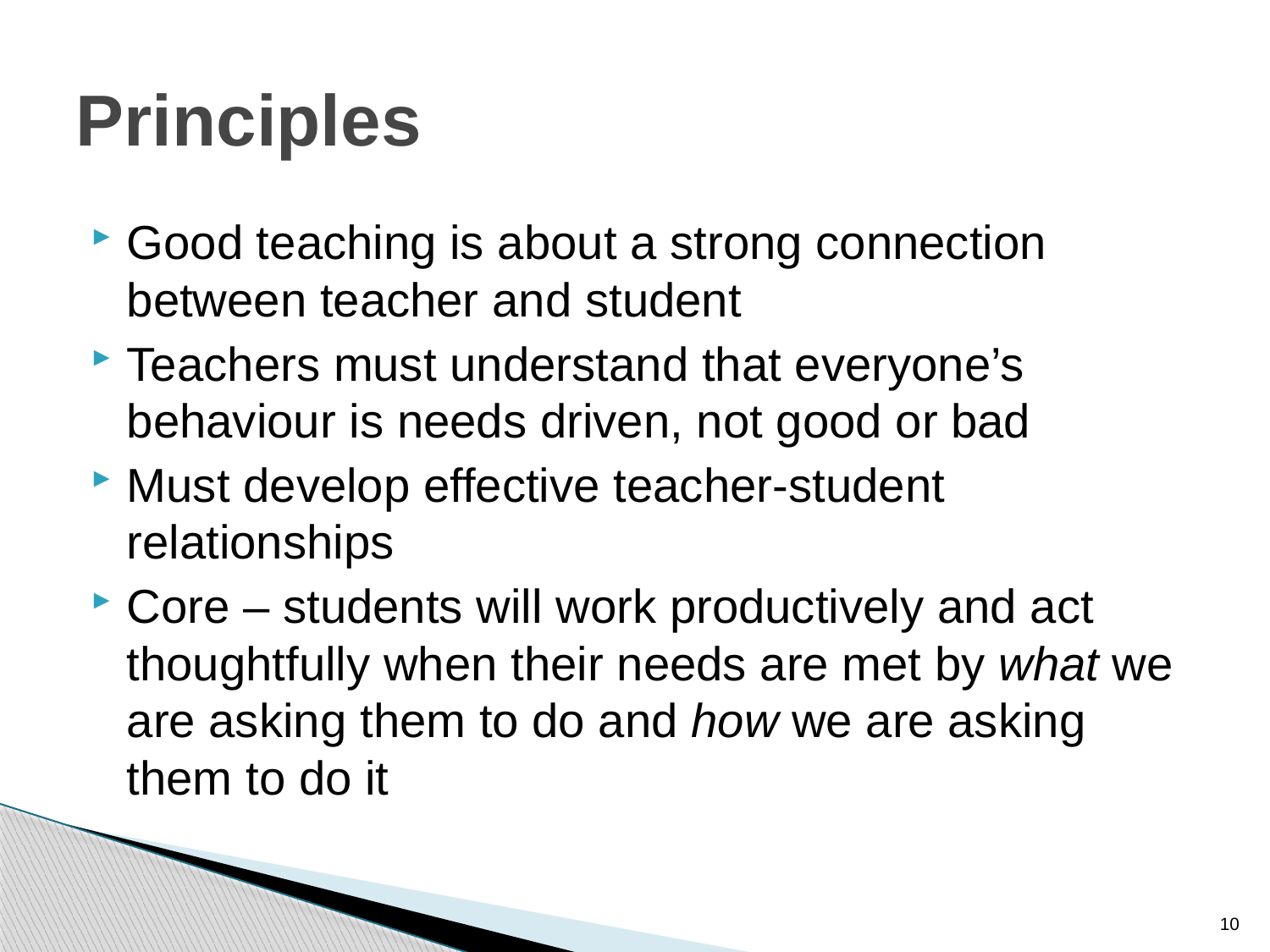

# Principles
Good teaching is about a strong connection between teacher and student
Teachers must understand that everyone’s behaviour is needs driven, not good or bad
Must develop effective teacher-student relationships
Core – students will work productively and act thoughtfully when their needs are met by what we are asking them to do and how we are asking them to do it

10